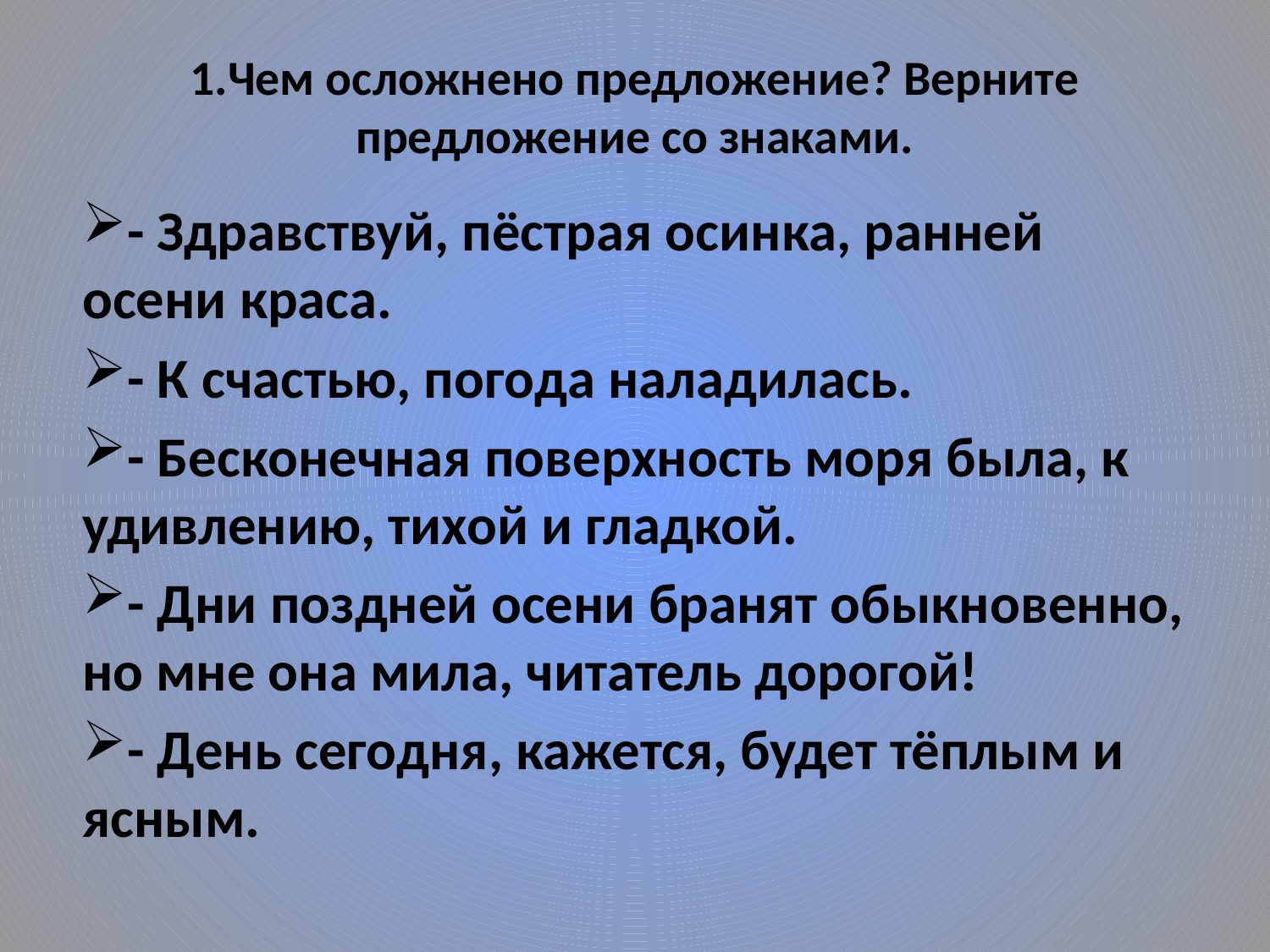

# 1.Чем осложнено предложение? Верните предложение со знаками.
- Здравствуй, пёстрая осинка, ранней осени краса.
- К счастью, погода наладилась.
- Бесконечная поверхность моря была, к удивлению, тихой и гладкой.
- Дни поздней осени бранят обыкновенно, но мне она мила, читатель дорогой!
- День сегодня, кажется, будет тёплым и ясным.